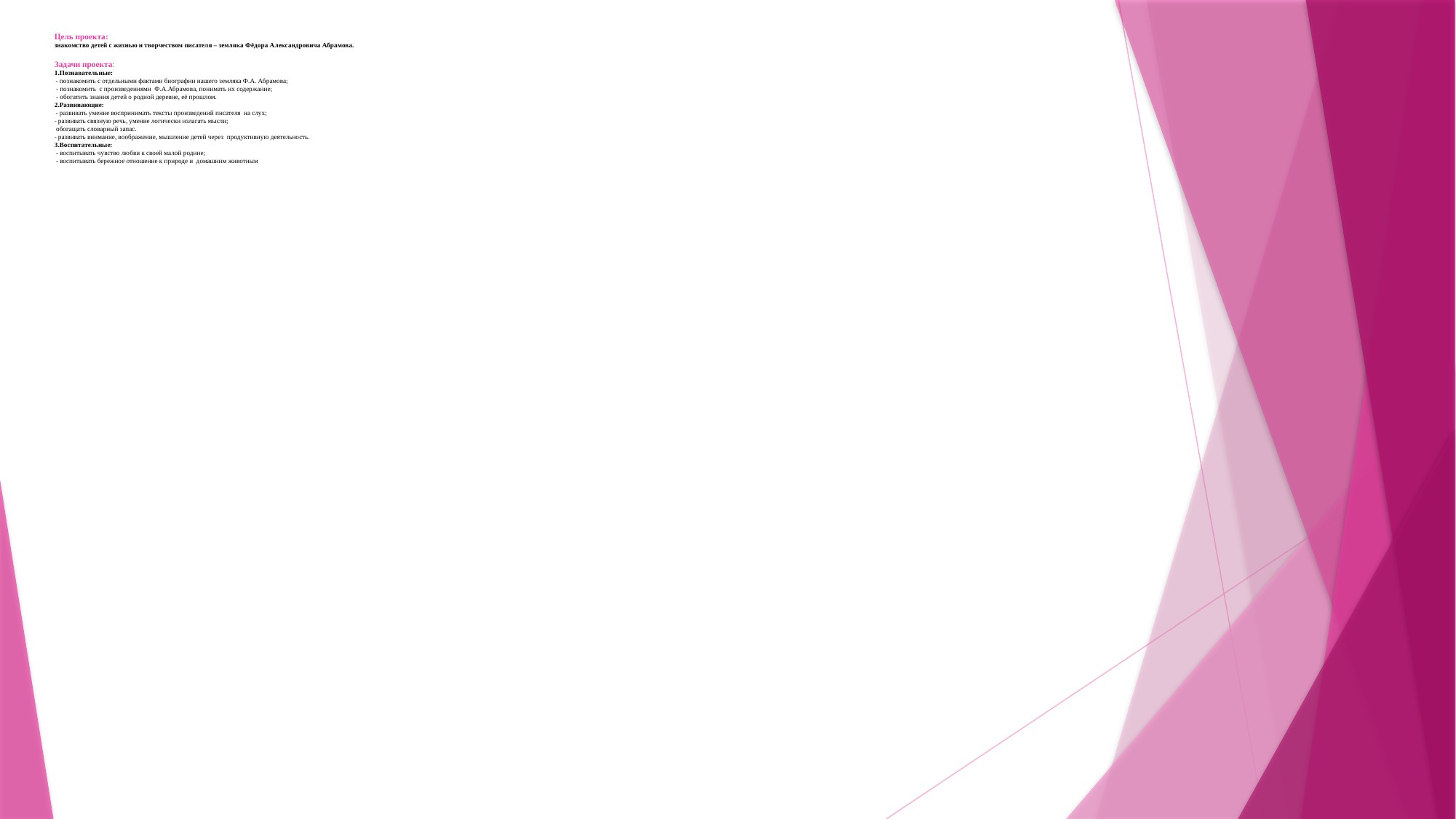

# Цель проекта: знакомство детей с жизнью и творчеством писателя – земляка Фёдора Александровича Абрамова.   Задачи проекта: 1.Познавательные: - познакомить с отдельными фактами биографии нашего земляка Ф.А. Абрамова; - познакомить  с произведениями  Ф.А.Абрамова, понимать их содержание; - обогатить знания детей о родной деревне, её прошлом. 2.Развивающие: - развивать умение воспринимать тексты произведений писателя  на слух; - развивать связную речь, умение логически излагать мысли; обогащать словарный запас. - развивать внимание, воображение, мышление детей через  продуктивную деятельность. 3.Воспитательные: - воспитывать чувство любви к своей малой родине; - воспитывать бережное отношение к природе и  домашним животным